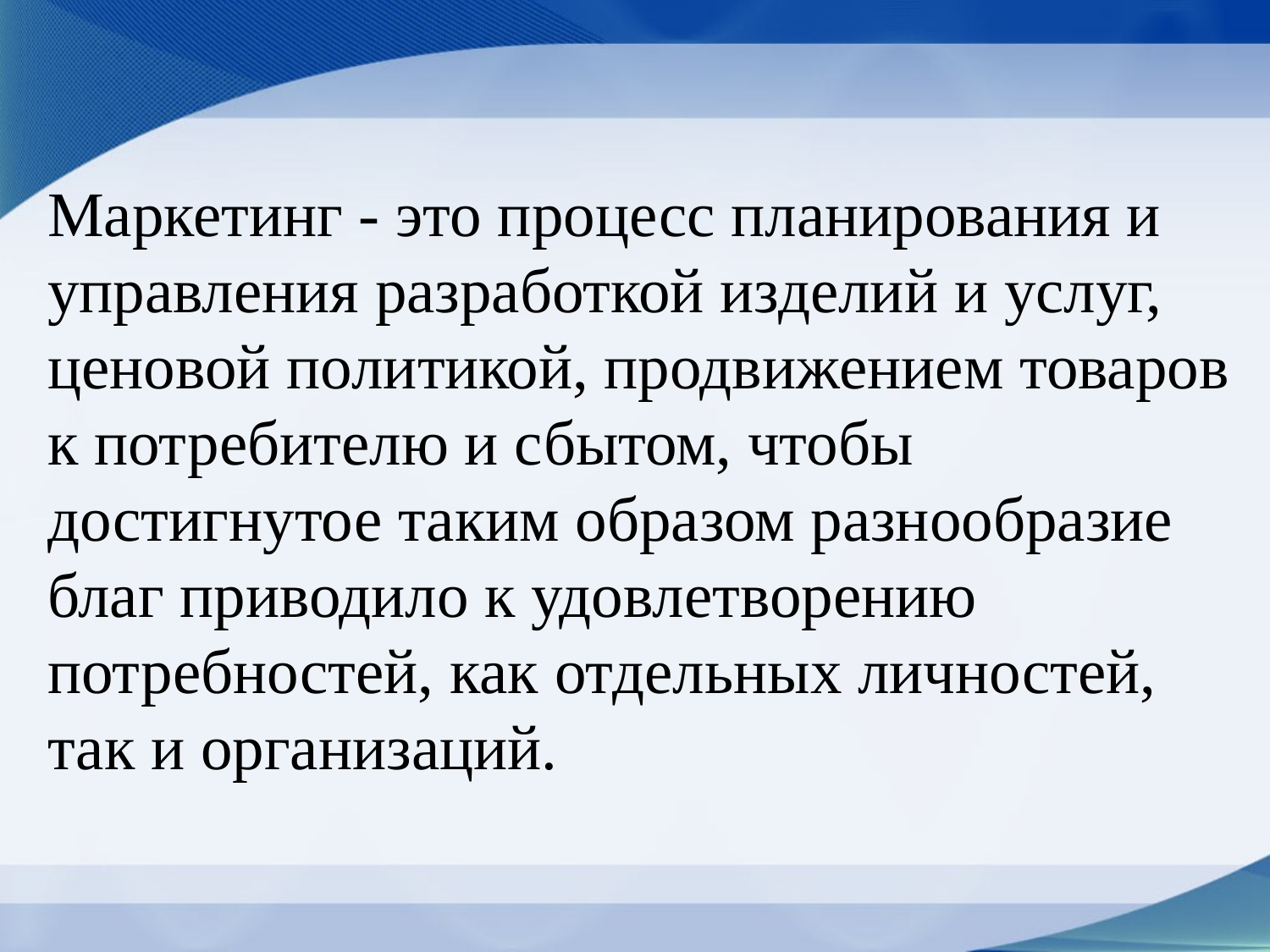

# Маркетинг - это процесс планирования и управления разработкой изделий и услуг, ценовой политикой, продвижением товаров к потребителю и сбытом, чтобы достигнутое таким образом разнообразие благ приводило к удовлетворению потребностей, как отдельных личностей, так и организаций.